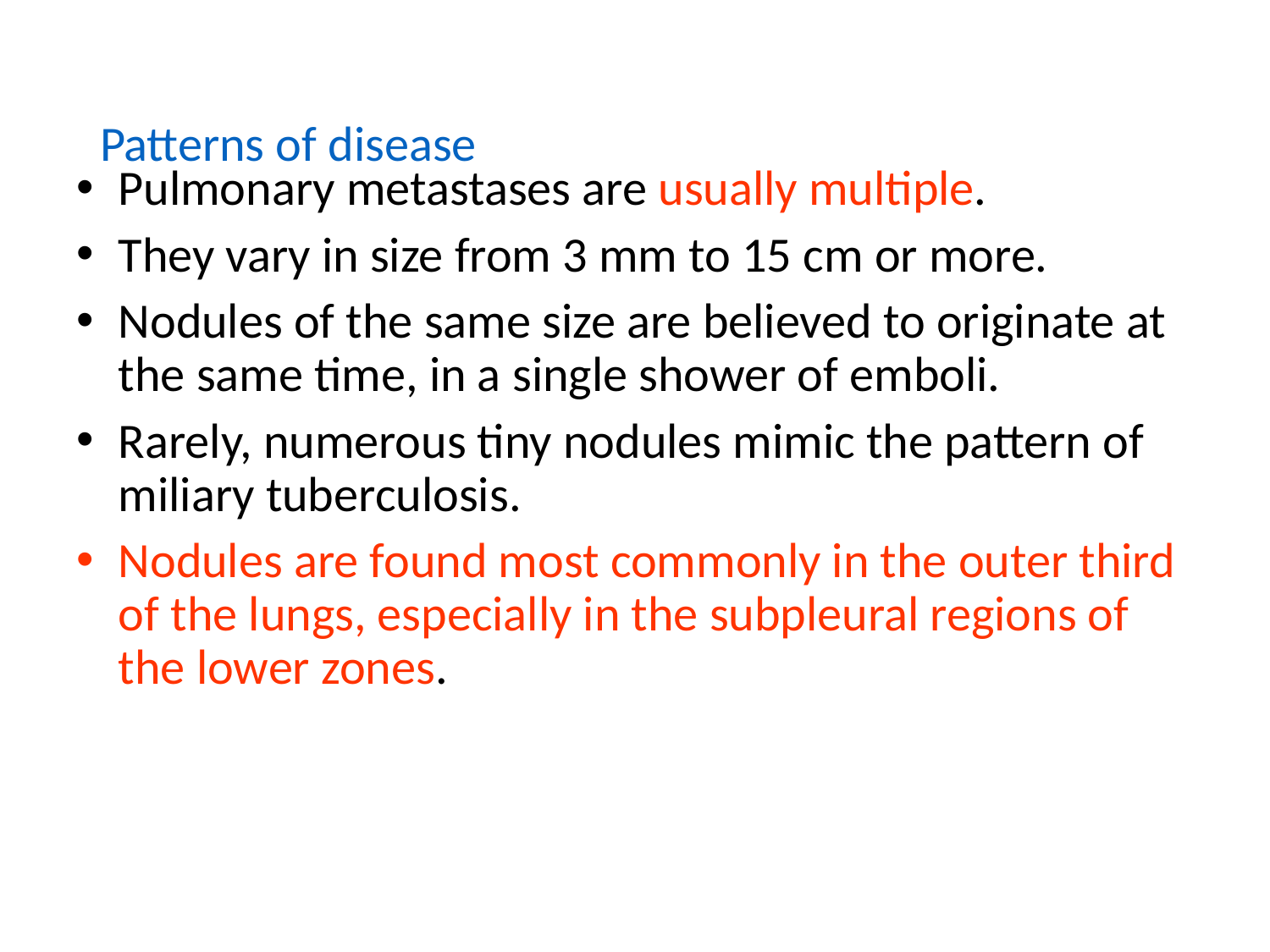

# Patterns of disease
Pulmonary metastases are usually multiple.
They vary in size from 3 mm to 15 cm or more.
Nodules of the same size are believed to originate at the same time, in a single shower of emboli.
Rarely, numerous tiny nodules mimic the pattern of miliary tuberculosis.
Nodules are found most commonly in the outer third of the lungs, especially in the subpleural regions of the lower zones.